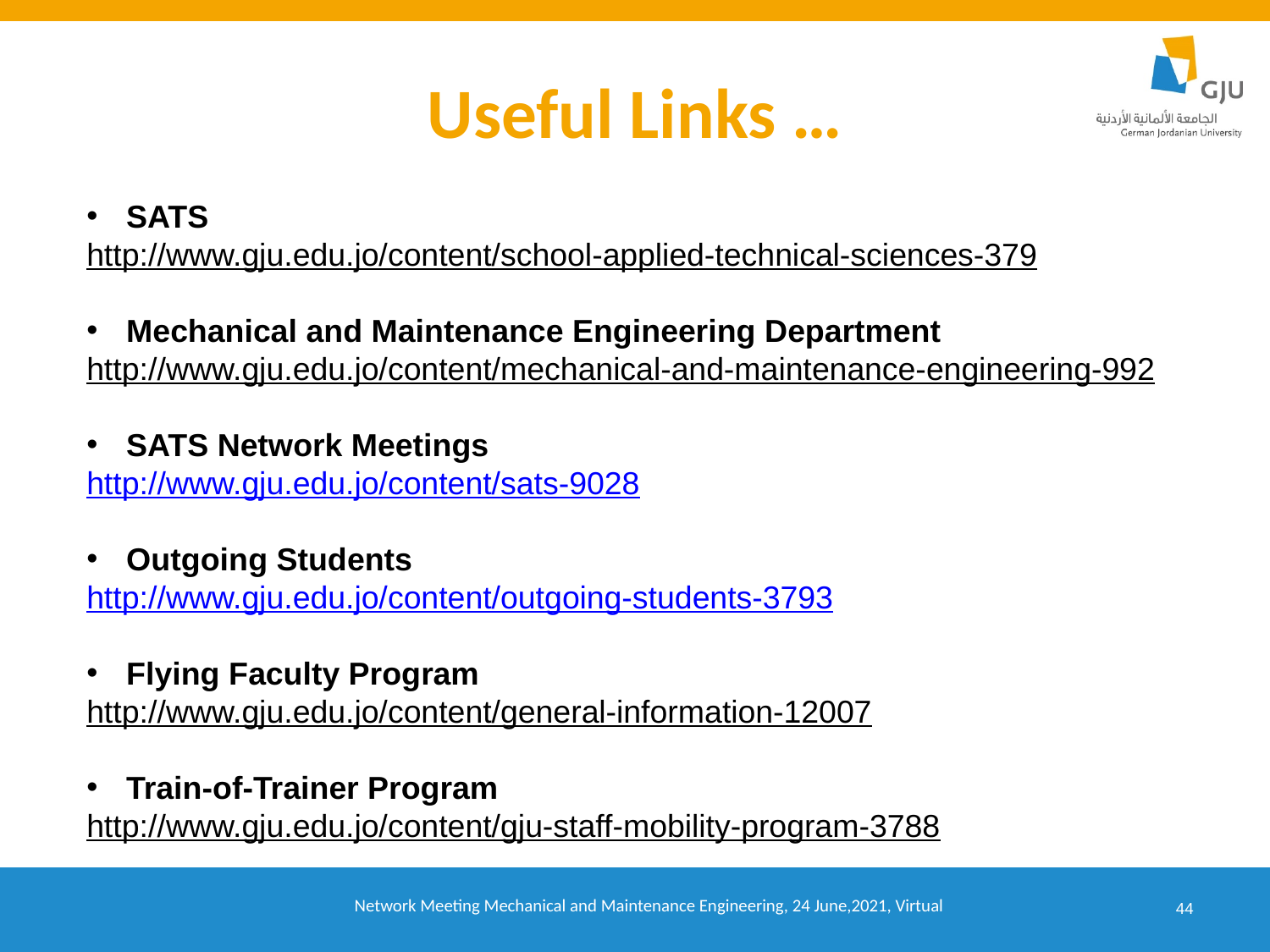

Useful Links …
SATS
http://www.gju.edu.jo/content/school-applied-technical-sciences-379

Mechanical and Maintenance Engineering Department
http://www.gju.edu.jo/content/mechanical-and-maintenance-engineering-992

SATS Network Meetings
http://www.gju.edu.jo/content/sats-9028

Outgoing Students
http://www.gju.edu.jo/content/outgoing-students-3793

Flying Faculty Program
http://www.gju.edu.jo/content/general-information-12007

Train-of-Trainer Program
http://www.gju.edu.jo/content/gju-staff-mobility-program-3788
44
Network Meeting Mechanical and Maintenance Engineering, 24 June,2021, Virtual